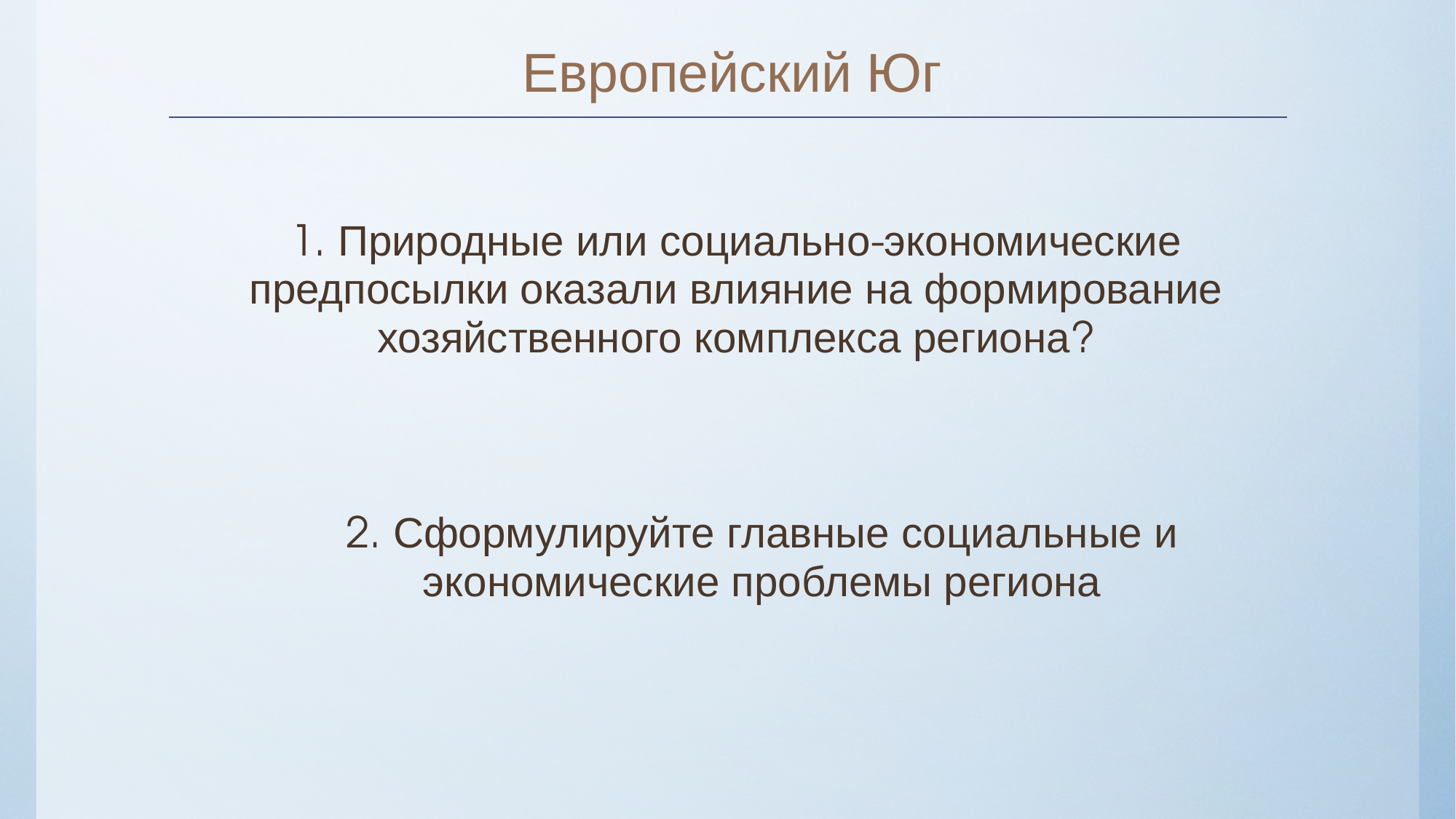

# Европейский Юг
1. Природные или социально-экономические предпосылки оказали влияние на формирование хозяйственного комплекса региона?

2. Сформулируйте главные социальные и экономические проблемы региона